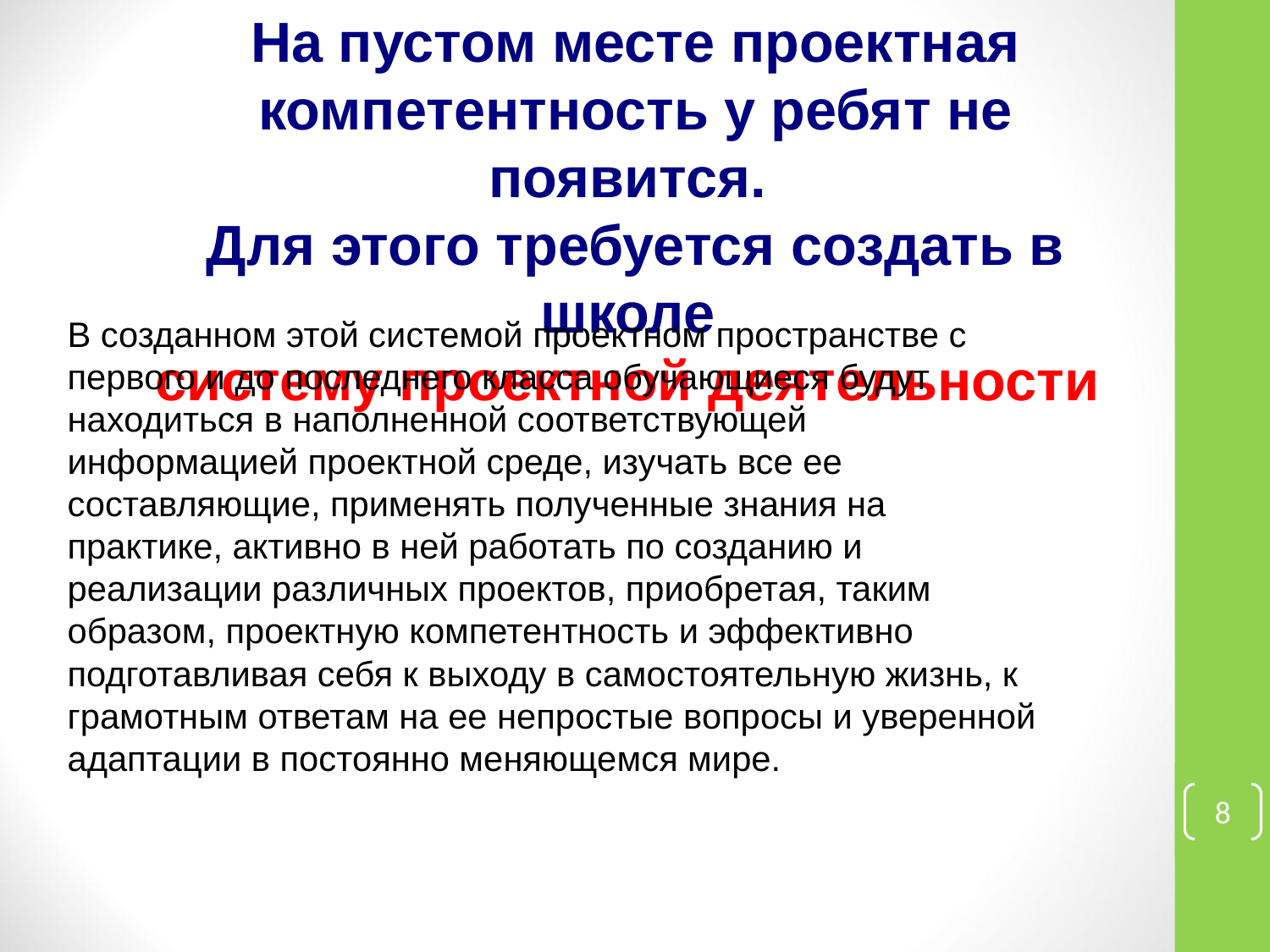

На пустом месте проектная компетентность у ребят не появится.
Для этого требуется создать в школе
систему проектной деятельности
В созданном этой системой проектном пространстве с первого и до последнего класса обучающиеся будут находиться в наполненной соответствующей информацией проектной среде, изучать все ее составляющие, применять полученные знания на практике, активно в ней работать по созданию и реализации различных проектов, приобретая, таким образом, проектную компетентность и эффективно подготавливая себя к выходу в самостоятельную жизнь, к грамотным ответам на ее непростые вопросы и уверенной адаптации в постоянно меняющемся мире.
8